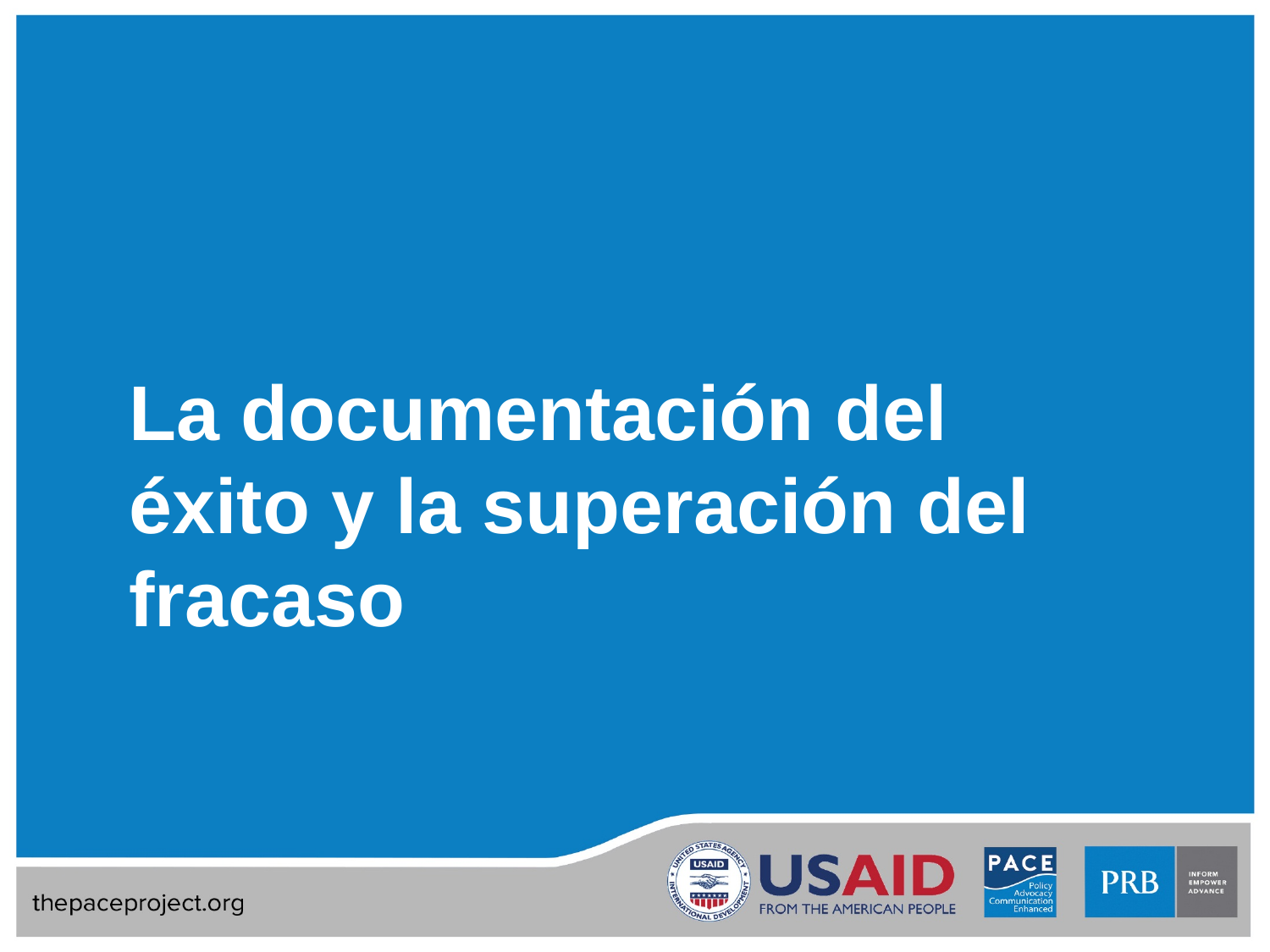

La documentación del éxito y la superación del fracaso